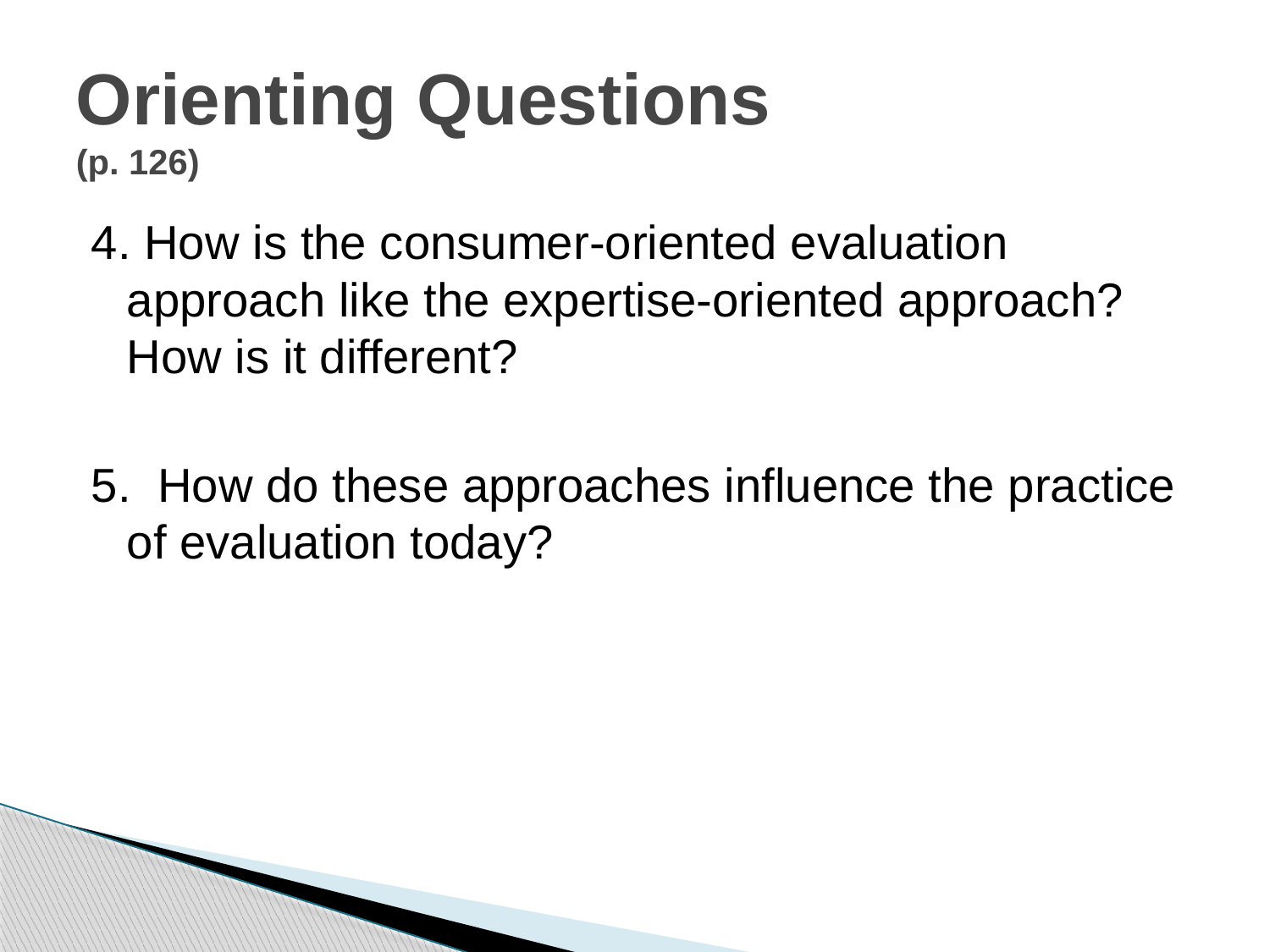

# Orienting Questions (p. 126)
4. How is the consumer-oriented evaluation approach like the expertise-oriented approach?  How is it different?

5.  How do these approaches influence the practice of evaluation today?